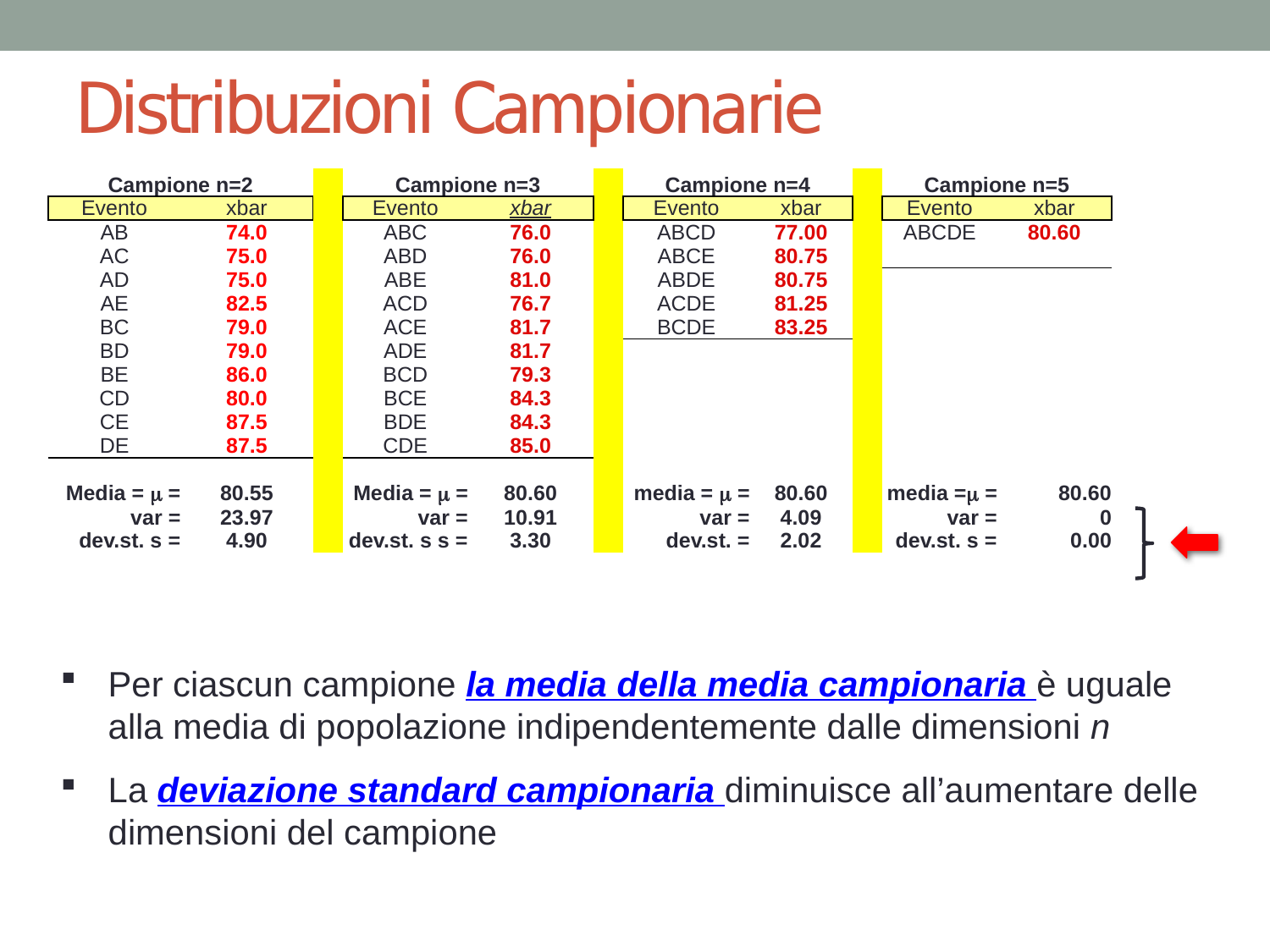

# Distribuzioni Campionarie
| Campione n=2 |  |  | Campione n=3 |  |  | Campione n=4 |  |  | Campione n=5 |  |
| --- | --- | --- | --- | --- | --- | --- | --- | --- | --- | --- |
| Evento | xbar |  | Evento | xbar |  | Evento | xbar |  | Evento | xbar |
| AB | 74.0 |  | ABC | 76.0 |  | ABCD | 77.00 |  | ABCDE | 80.60 |
| AC | 75.0 |  | ABD | 76.0 |  | ABCE | 80.75 |  |  |  |
| AD | 75.0 |  | ABE | 81.0 |  | ABDE | 80.75 |  |  |  |
| AE | 82.5 |  | ACD | 76.7 |  | ACDE | 81.25 |  |  |  |
| BC | 79.0 |  | ACE | 81.7 |  | BCDE | 83.25 |  |  |  |
| BD | 79.0 |  | ADE | 81.7 |  |  |  |  |  |  |
| BE | 86.0 |  | BCD | 79.3 |  |  |  |  |  |  |
| CD | 80.0 |  | BCE | 84.3 |  |  |  |  |  |  |
| CE | 87.5 |  | BDE | 84.3 |  |  |  |  |  |  |
| DE | 87.5 |  | CDE | 85.0 |  |  |  |  |  |  |
|  |  |  |  |  |  |  |  |  |  |  |
| Media = μ = | 80.55 |  | Media = μ = | 80.60 |  | media = μ = | 80.60 |  | media =μ = | 80.60 |
| var = | 23.97 |  | var = | 10.91 |  | var = | 4.09 |  | var = | 0 |
| dev.st. s = | 4.90 |  | dev.st. s s = | 3.30 |  | dev.st. = | 2.02 |  | dev.st. s = | 0.00 |

Per ciascun campione la media della media campionaria è uguale alla media di popolazione indipendentemente dalle dimensioni n
La deviazione standard campionaria diminuisce all’aumentare delle dimensioni del campione